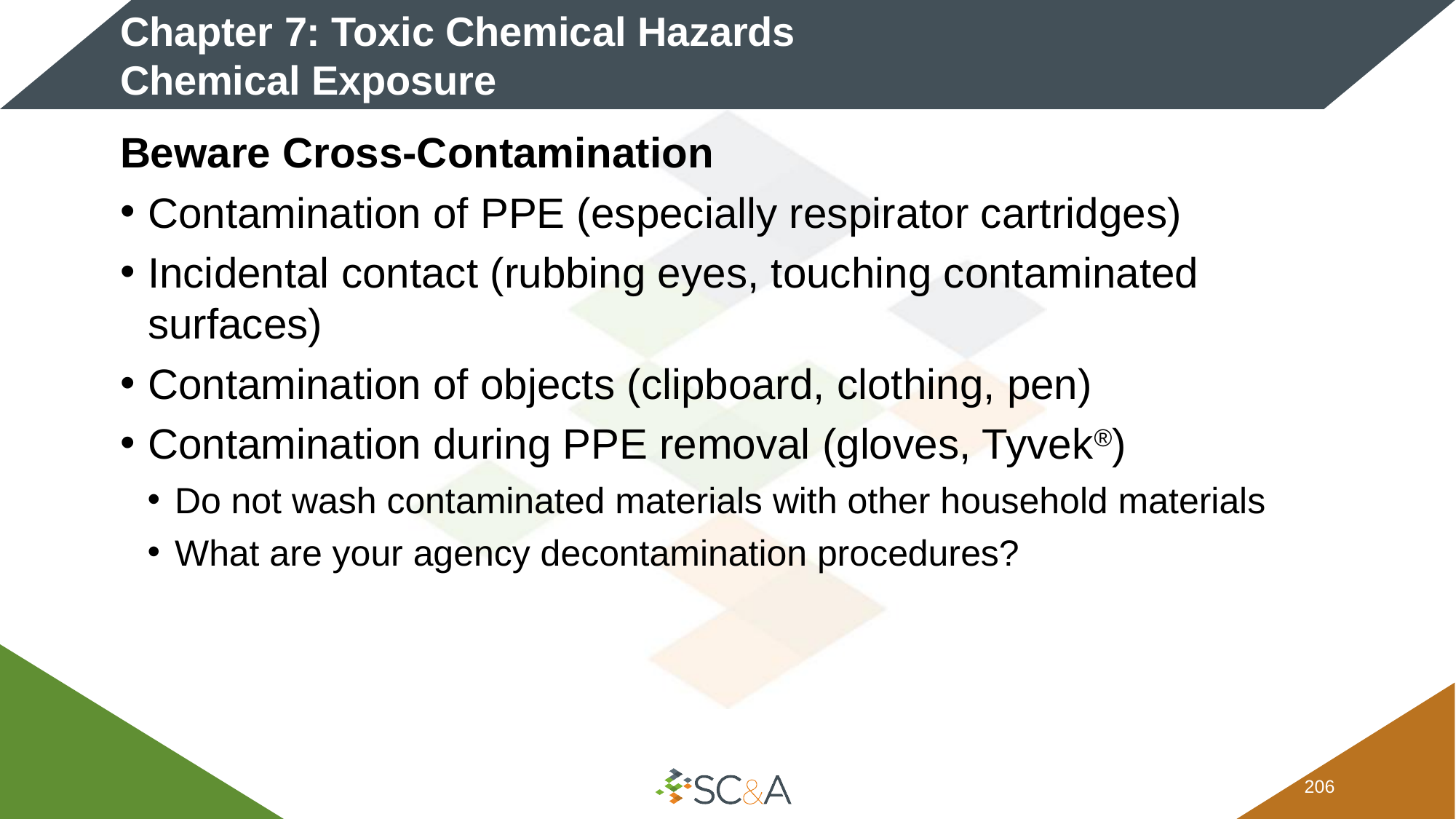

# Chapter 7: Toxic Chemical Hazards Chemical Exposure
Beware Cross-Contamination
Contamination of PPE (especially respirator cartridges)
Incidental contact (rubbing eyes, touching contaminated surfaces)
Contamination of objects (clipboard, clothing, pen)
Contamination during PPE removal (gloves, Tyvek®)
Do not wash contaminated materials with other household materials
What are your agency decontamination procedures?
206